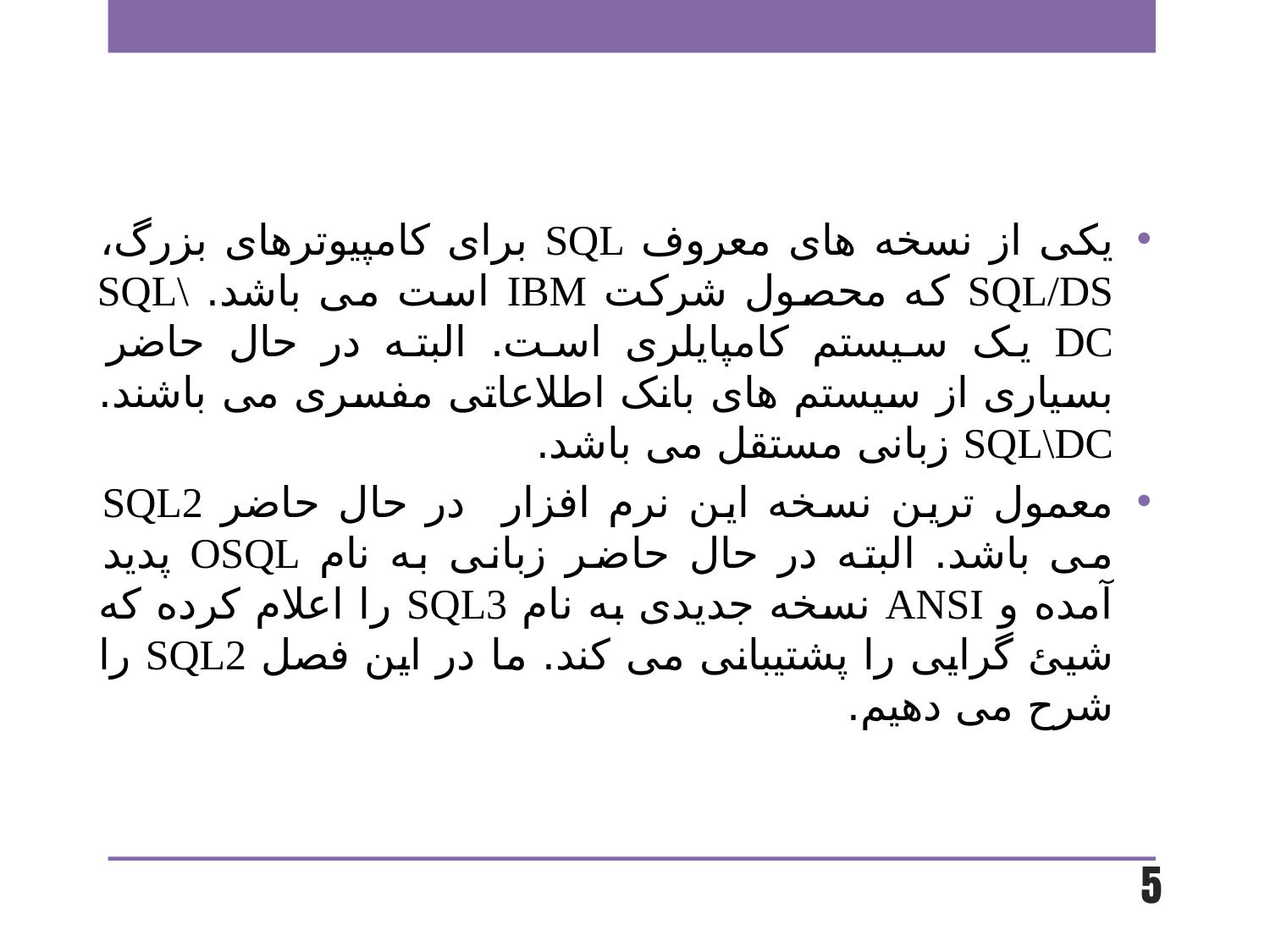

یکی از نسخه های معروف SQL برای کامپیوترهای بزرگ، SQL/DS که محصول شرکت IBM است می باشد. SQL\DC یک سیستم کامپایلری است. البته در حال حاضر بسیاری از سیستم های بانک اطلاعاتی مفسری می باشند. SQL\DC زبانی مستقل می باشد.
معمول ترین نسخه این نرم افزار  در حال حاضر SQL2 می باشد. البته در حال حاضر زبانی به نام OSQL پدید آمده و ANSI نسخه جدیدی به نام SQL3 را اعلام کرده که شیئ گرایی را پشتیبانی می کند. ما در این فصل SQL2 را شرح می دهیم.
5